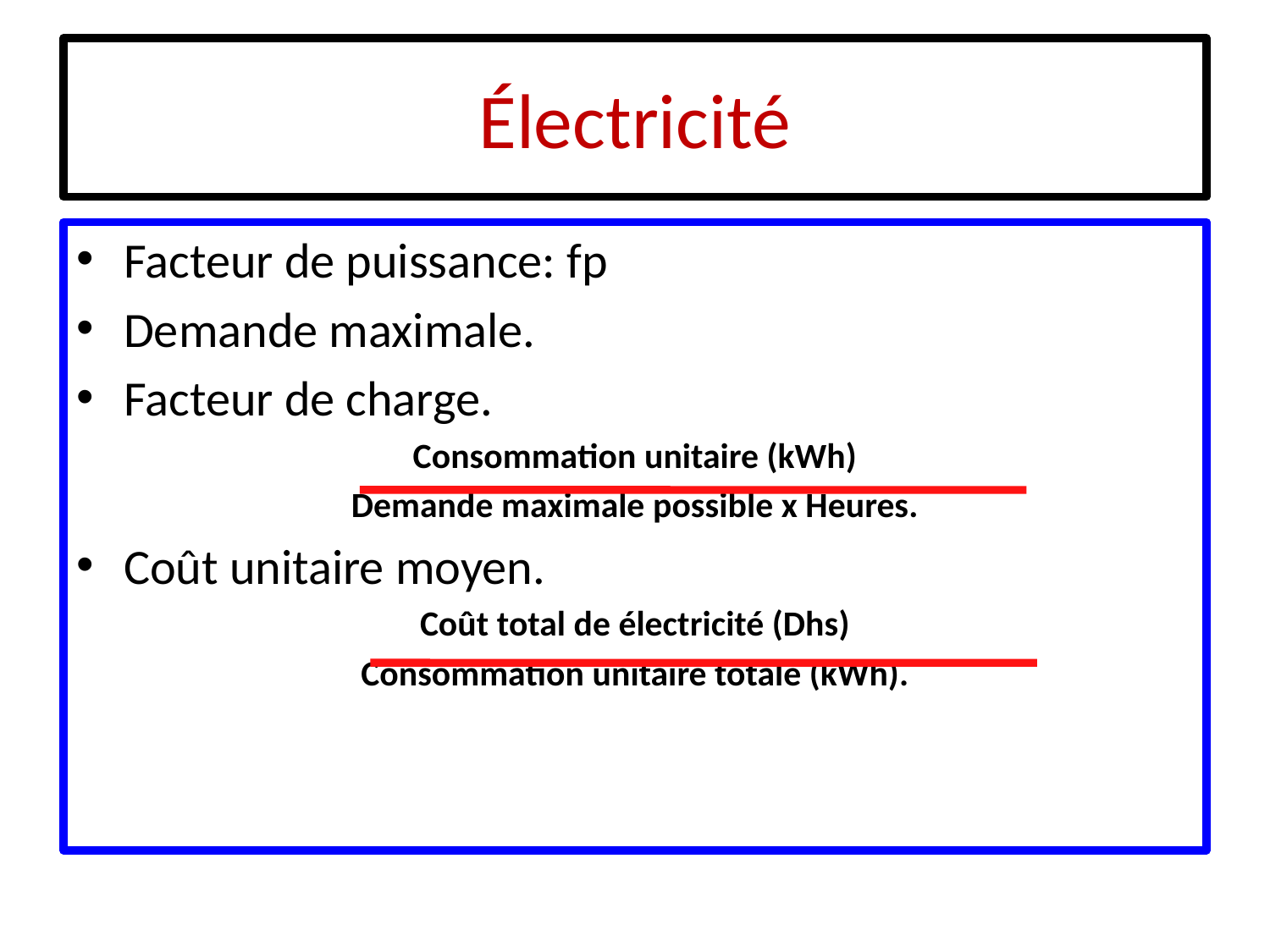

# Électricité
Facteur de puissance: fp
Demande maximale.
Facteur de charge.
Consommation unitaire (kWh)
Demande maximale possible x Heures.
Coût unitaire moyen.
Coût total de électricité (Dhs)
Consommation unitaire totale (kWh).